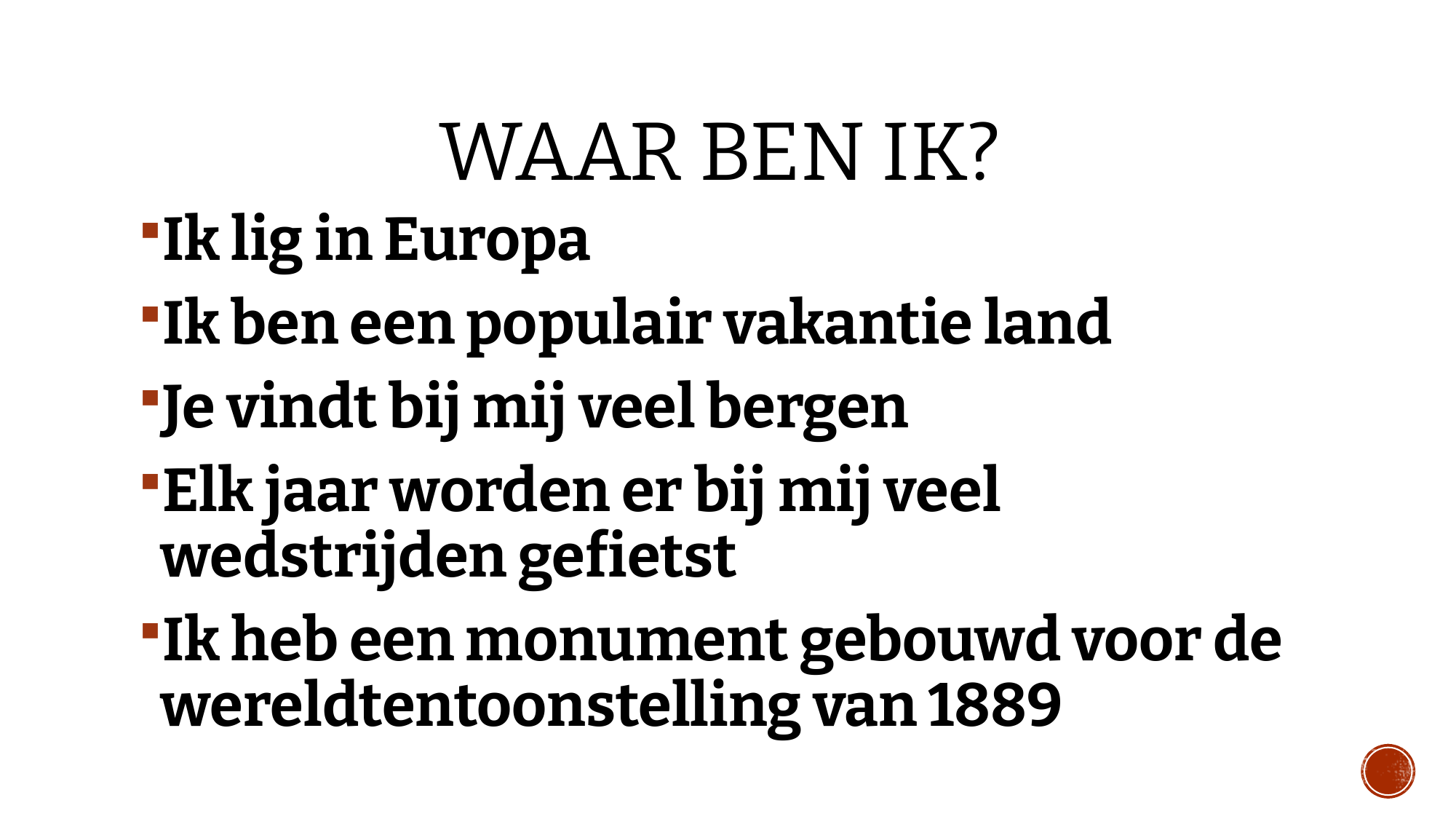

# Waar ben ik?
Ik lig in Europa
Ik ben een populair vakantie land
Je vindt bij mij veel bergen
Elk jaar worden er bij mij veel wedstrijden gefietst
Ik heb een monument gebouwd voor de wereldtentoonstelling van 1889